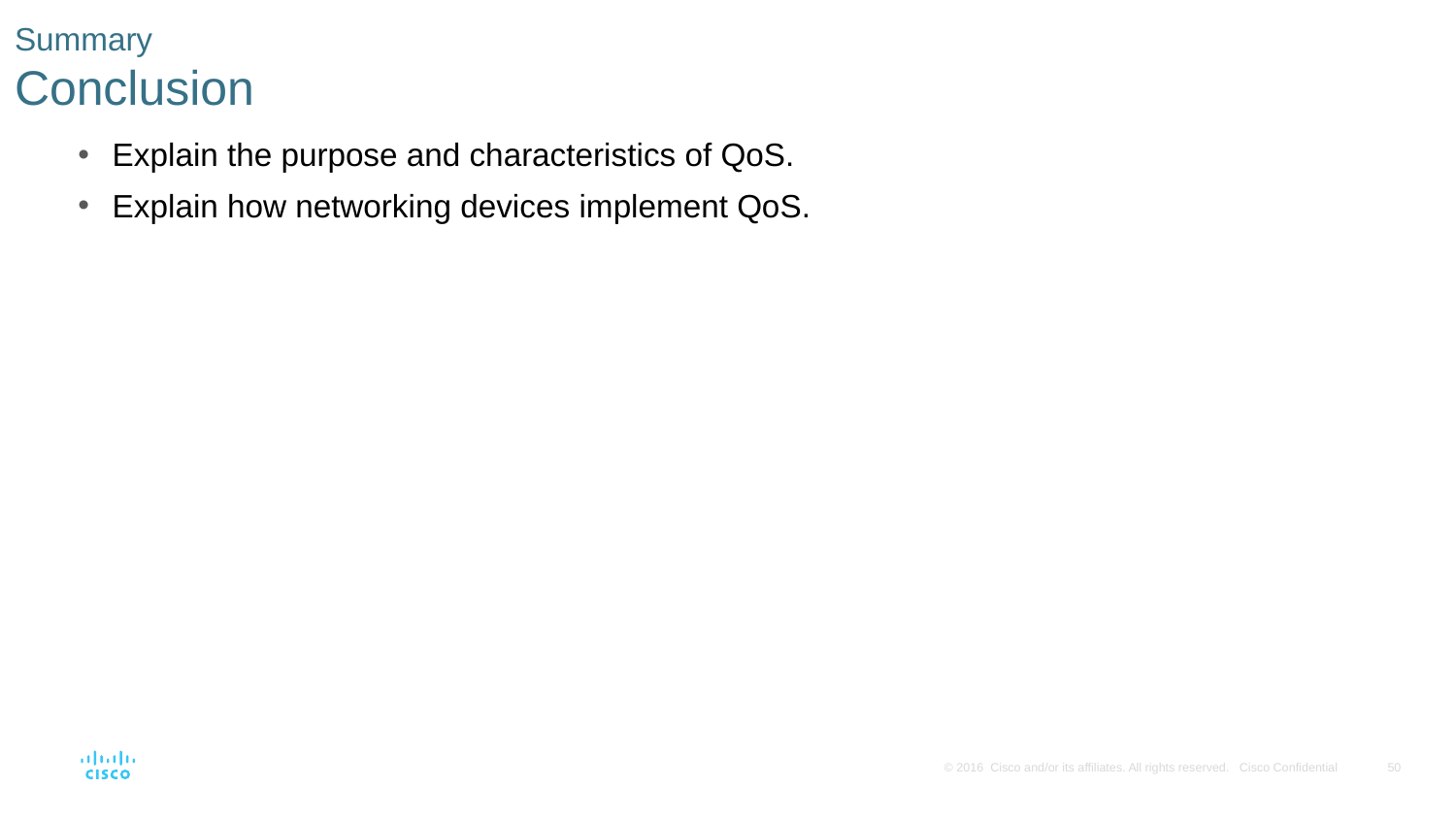

# Summary Conclusion
Explain the purpose and characteristics of QoS.
Explain how networking devices implement QoS.